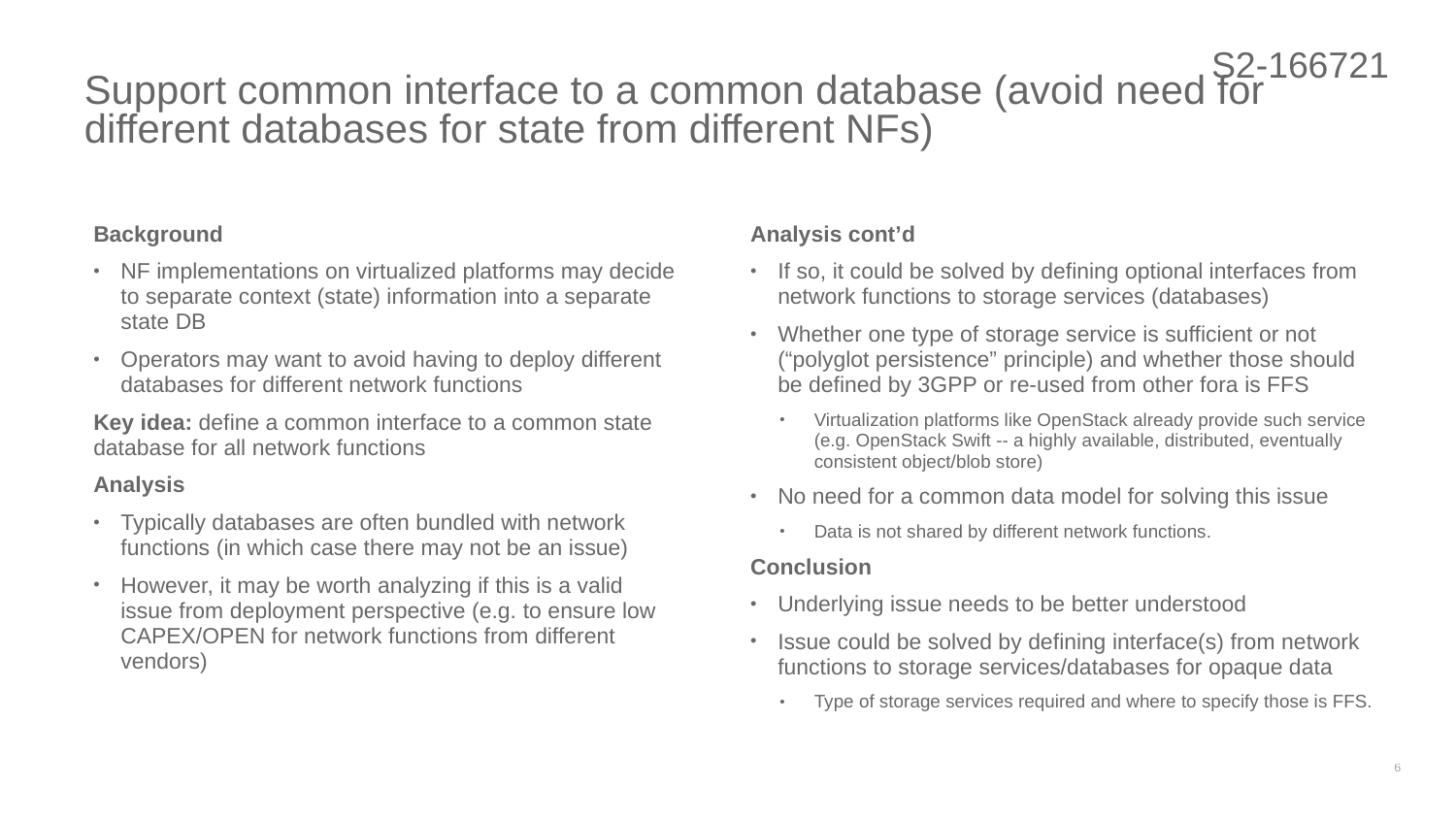

S2-166721
# Support common interface to a common database (avoid need for different databases for state from different NFs)
Background
NF implementations on virtualized platforms may decide to separate context (state) information into a separate state DB
Operators may want to avoid having to deploy different databases for different network functions
Key idea: define a common interface to a common state database for all network functions
Analysis
Typically databases are often bundled with network functions (in which case there may not be an issue)
However, it may be worth analyzing if this is a valid issue from deployment perspective (e.g. to ensure low CAPEX/OPEN for network functions from different vendors)
Analysis cont’d
If so, it could be solved by defining optional interfaces from network functions to storage services (databases)
Whether one type of storage service is sufficient or not
(“polyglot persistence” principle) and whether those should be defined by 3GPP or re-used from other fora is FFS
Virtualization platforms like OpenStack already provide such service (e.g. OpenStack Swift -- a highly available, distributed, eventually consistent object/blob store)
No need for a common data model for solving this issue
Data is not shared by different network functions.
Conclusion
Underlying issue needs to be better understood
Issue could be solved by defining interface(s) from network functions to storage services/databases for opaque data
Type of storage services required and where to specify those is FFS.